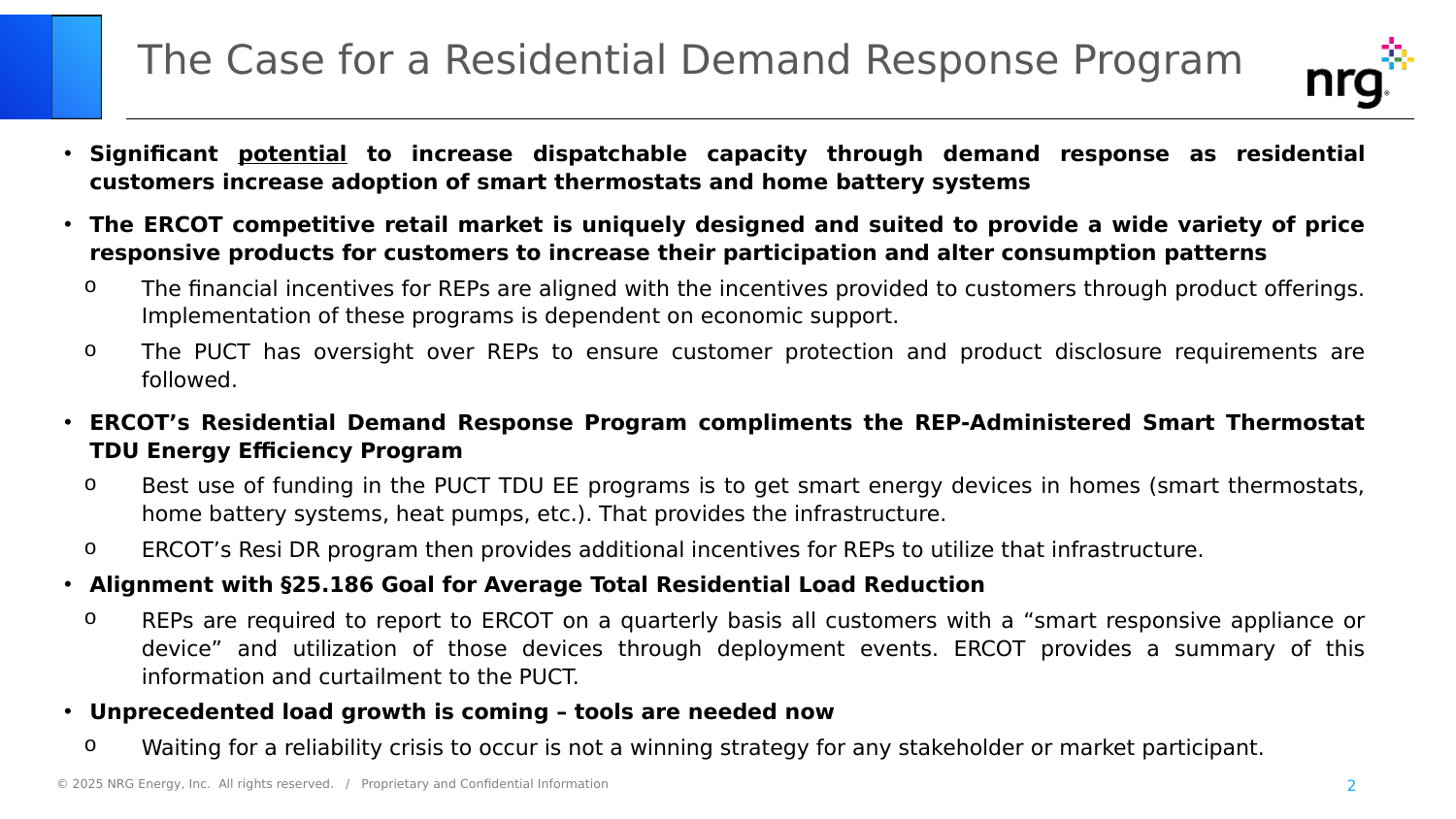

# The Case for a Residential Demand Response Program
Significant potential to increase dispatchable capacity through demand response as residential customers increase adoption of smart thermostats and home battery systems
The ERCOT competitive retail market is uniquely designed and suited to provide a wide variety of price responsive products for customers to increase their participation and alter consumption patterns
The financial incentives for REPs are aligned with the incentives provided to customers through product offerings. Implementation of these programs is dependent on economic support.
The PUCT has oversight over REPs to ensure customer protection and product disclosure requirements are followed.
ERCOT’s Residential Demand Response Program compliments the REP-Administered Smart Thermostat TDU Energy Efficiency Program
Best use of funding in the PUCT TDU EE programs is to get smart energy devices in homes (smart thermostats, home battery systems, heat pumps, etc.). That provides the infrastructure.
ERCOT’s Resi DR program then provides additional incentives for REPs to utilize that infrastructure.
Alignment with §25.186 Goal for Average Total Residential Load Reduction
REPs are required to report to ERCOT on a quarterly basis all customers with a “smart responsive appliance or device” and utilization of those devices through deployment events. ERCOT provides a summary of this information and curtailment to the PUCT.
Unprecedented load growth is coming – tools are needed now
Waiting for a reliability crisis to occur is not a winning strategy for any stakeholder or market participant.